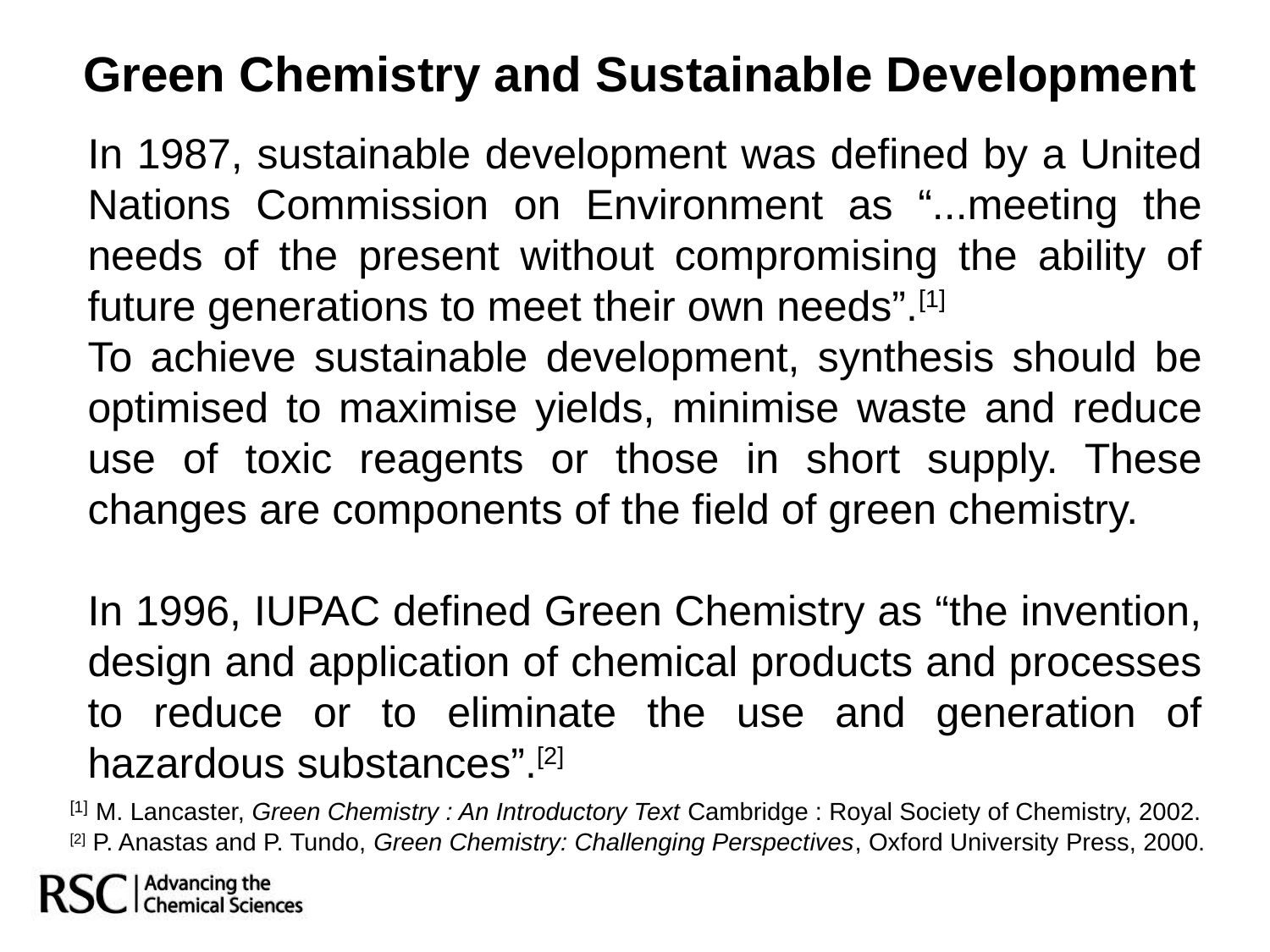

Green Chemistry and Sustainable Development
In 1987, sustainable development was defined by a United Nations Commission on Environment as “...meeting the needs of the present without compromising the ability of future generations to meet their own needs”.[1]
To achieve sustainable development, synthesis should be optimised to maximise yields, minimise waste and reduce use of toxic reagents or those in short supply. These changes are components of the field of green chemistry.

In 1996, IUPAC defined Green Chemistry as “the invention, design and application of chemical products and processes to reduce or to eliminate the use and generation of hazardous substances”.[2]

[1] M. Lancaster, Green Chemistry : An Introductory Text Cambridge : Royal Society of Chemistry, 2002.
[2] P. Anastas and P. Tundo, Green Chemistry: Challenging Perspectives, Oxford University Press, 2000.